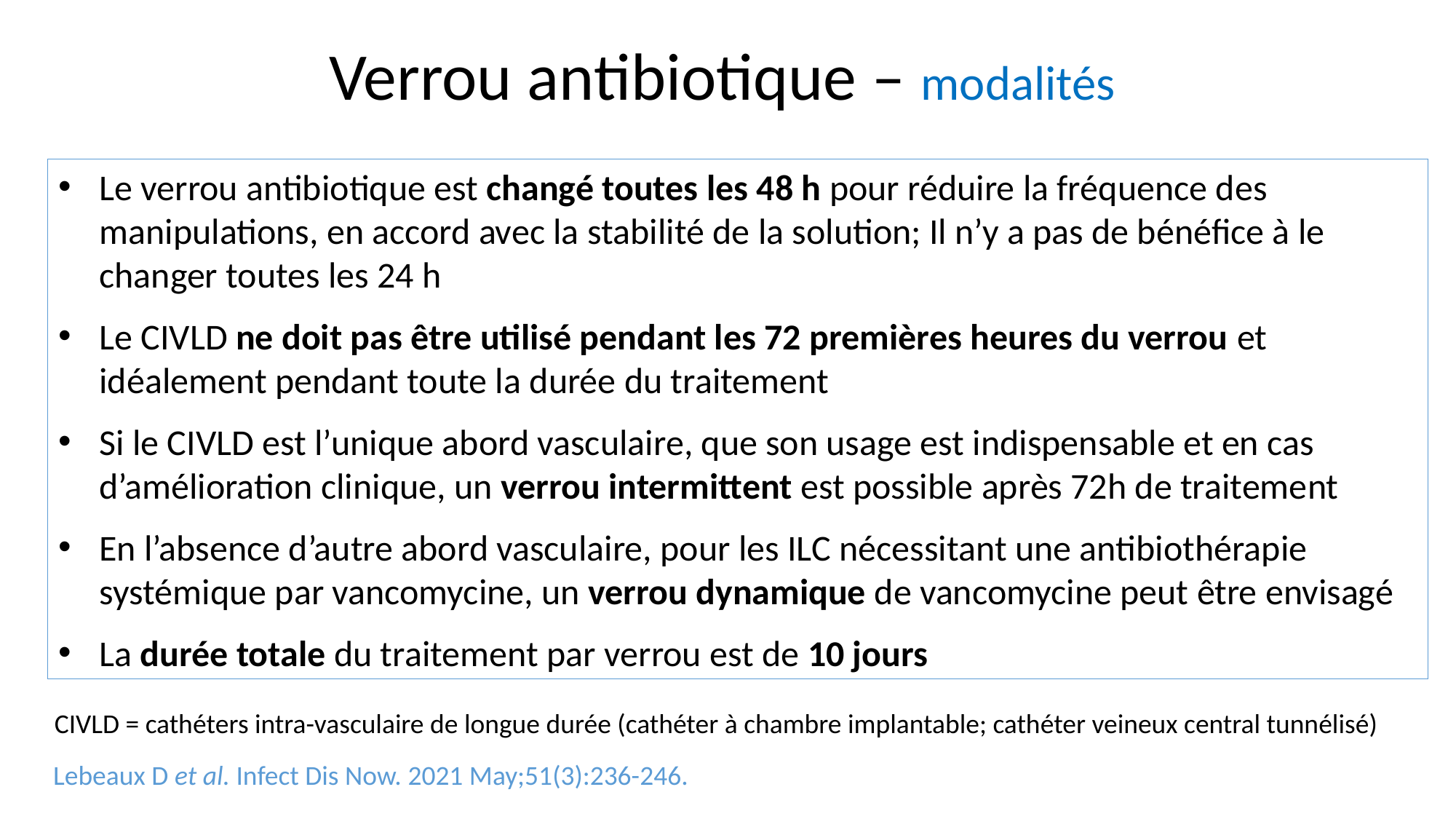

# Verrou antibiotique – modalités
Le verrou antibiotique est changé toutes les 48 h pour réduire la fréquence des manipulations, en accord avec la stabilité de la solution; Il n’y a pas de bénéfice à le changer toutes les 24 h
Le CIVLD ne doit pas être utilisé pendant les 72 premières heures du verrou et idéalement pendant toute la durée du traitement
Si le CIVLD est l’unique abord vasculaire, que son usage est indispensable et en cas d’amélioration clinique, un verrou intermittent est possible après 72h de traitement
En l’absence d’autre abord vasculaire, pour les ILC nécessitant une antibiothérapie systémique par vancomycine, un verrou dynamique de vancomycine peut être envisagé
La durée totale du traitement par verrou est de 10 jours
CIVLD = cathéters intra-vasculaire de longue durée (cathéter à chambre implantable; cathéter veineux central tunnélisé)
Lebeaux D et al. Infect Dis Now. 2021 May;51(3):236-246.